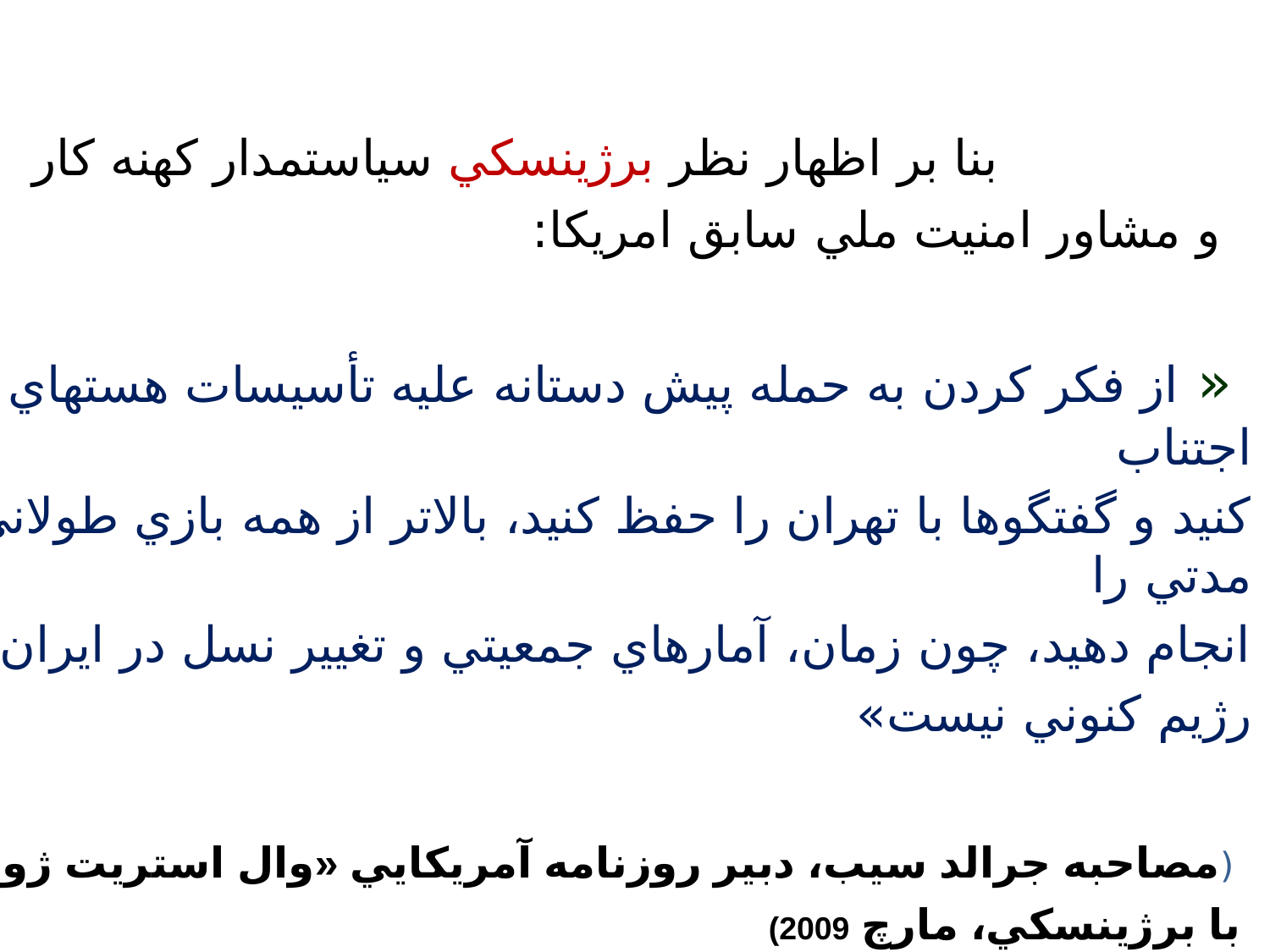

بنا بر اظهار نظر برژينسکي سياستمدار کهنه کار
     و مشاور امنيت ملي سابق امريکا:

 « از فکر کردن به حمله پيش دستانه عليه تأسيسات هسته­اي ايران اجتناب
کنيد و گفتگوها با تهران را حفظ کنيد، بالاتر از همه بازي طولاني مدتي را
انجام دهيد، چون زمان، آمارهاي جمعيتي و تغيير نسل در ايران به نفع
رژيم کنوني نيست»

 (مصاحبه جرالد سيب، دبير روزنامه آمريكايي «وال استريت ژورنال»
 با برژينسكي، مارچ 2009)
(خبرگزاري فارس، 15/12/1388، خبر شماره 881250226)